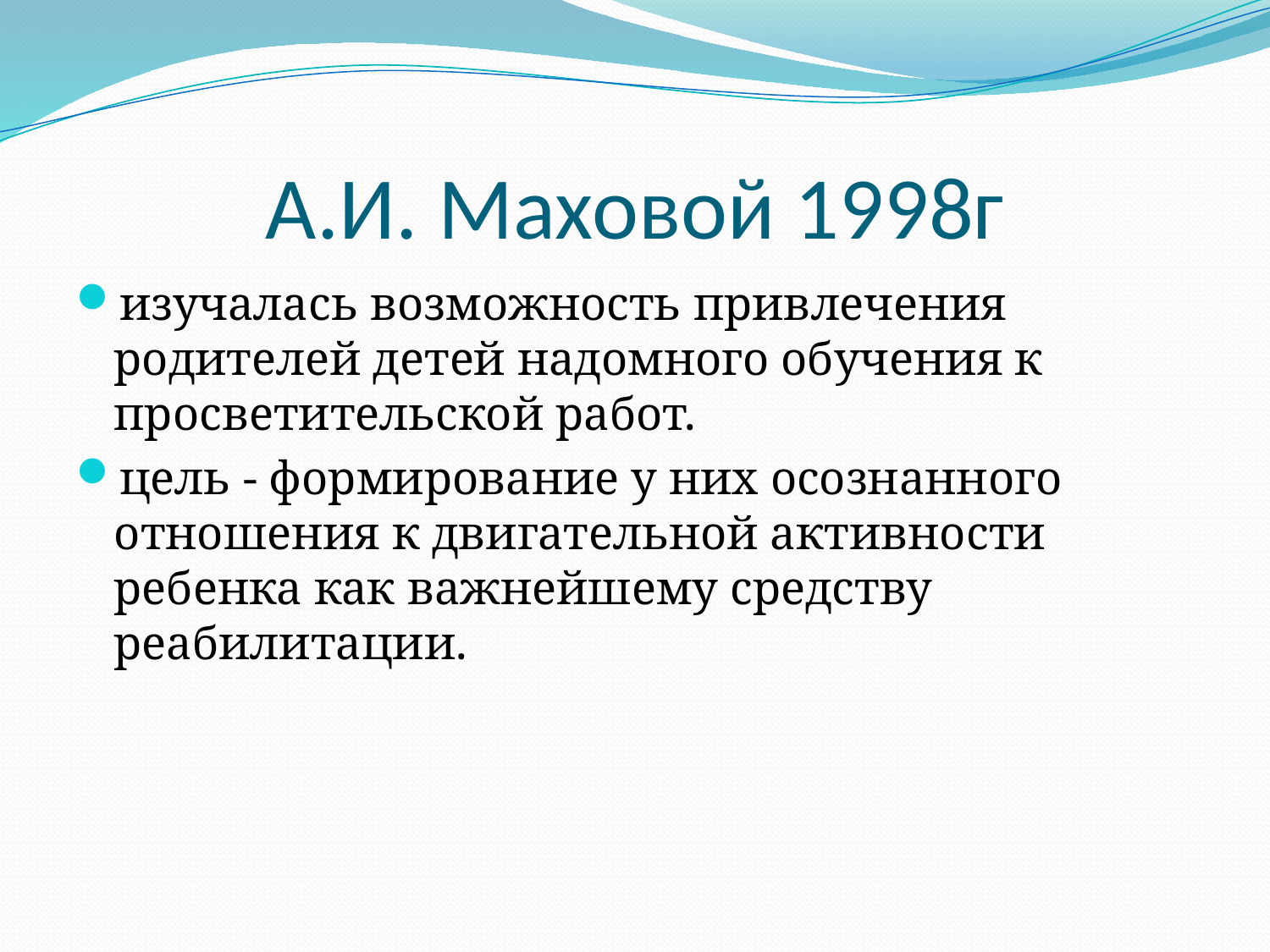

# А.И. Маховой 1998г
изучалась возможность привлечения родителей детей надомного обучения к просветительской работ.
цель - формирование у них осознанного отношения к двигательной активности ребенка как важнейшему средству реабилитации.